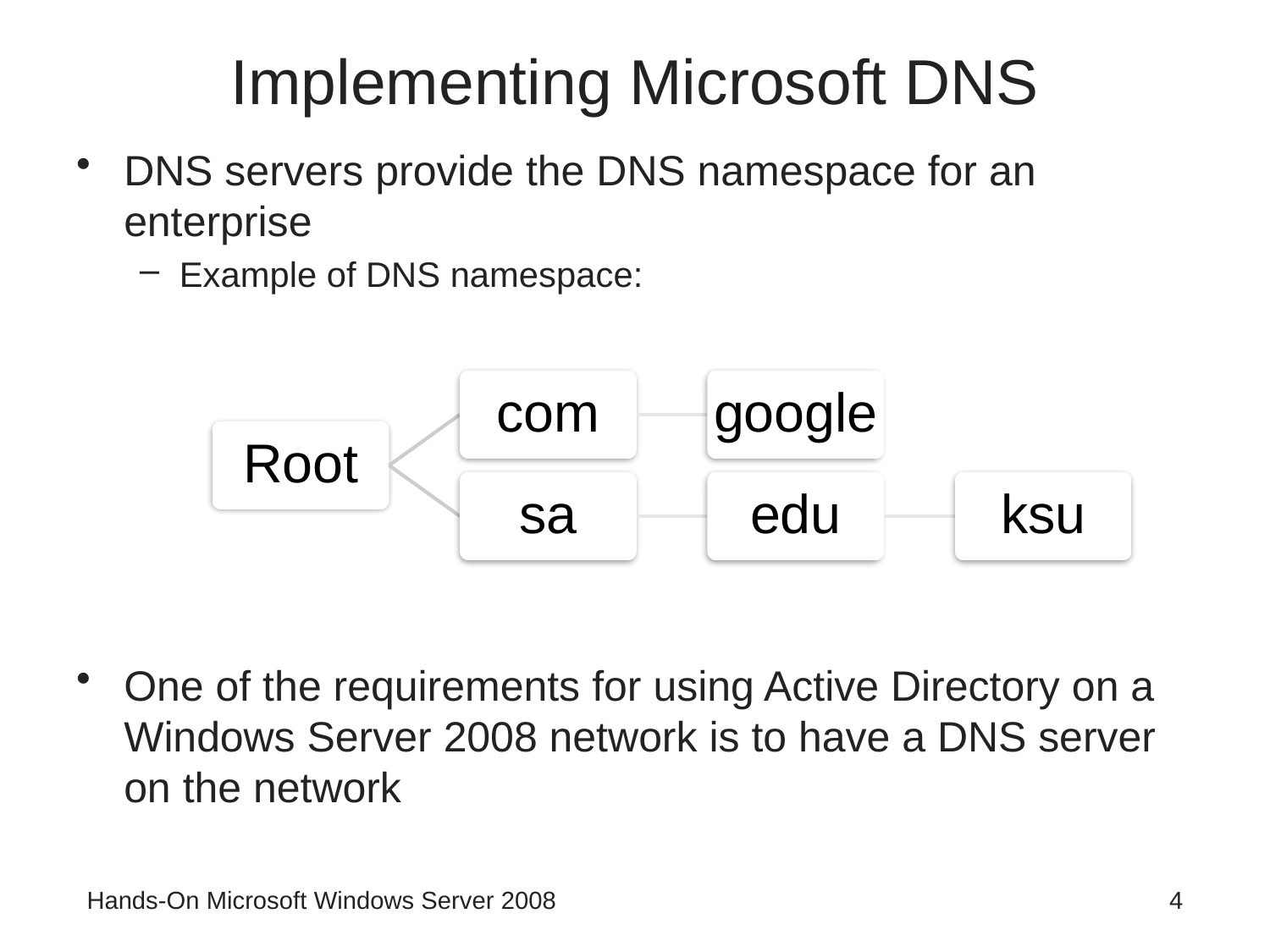

# Implementing Microsoft DNS
DNS servers provide the DNS namespace for an enterprise
Example of DNS namespace:

One of the requirements for using Active Directory on a Windows Server 2008 network is to have a DNS server on the network
Root

com

google

sa

edu

ksu
Hands-On Microsoft Windows Server 2008
4